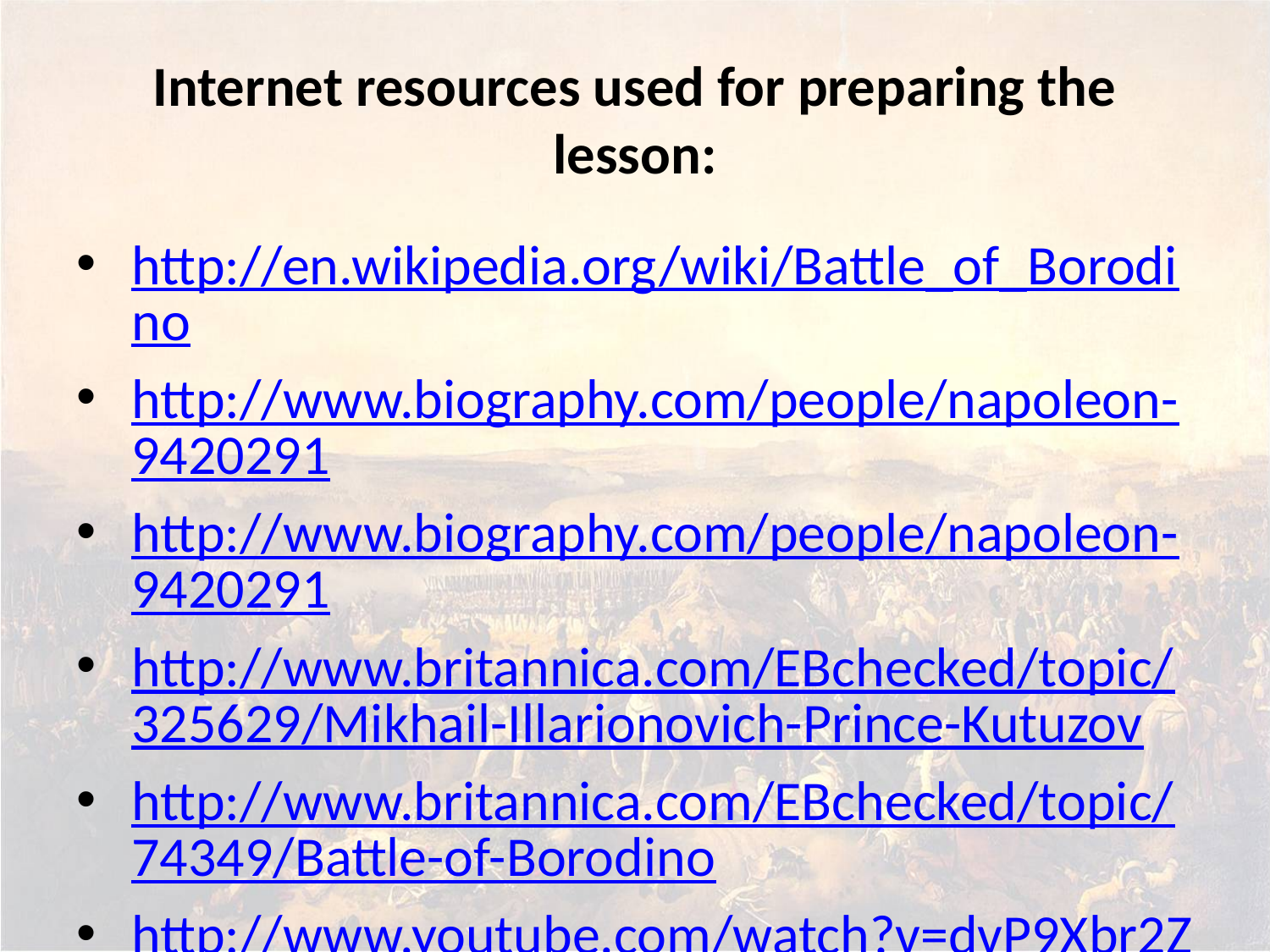

# Internet resources used for preparing the lesson:
http://en.wikipedia.org/wiki/Battle_of_Borodino
http://www.biography.com/people/napoleon-9420291
http://www.biography.com/people/napoleon-9420291
http://www.britannica.com/EBchecked/topic/325629/Mikhail-Illarionovich-Prince-Kutuzov
http://www.britannica.com/EBchecked/topic/74349/Battle-of-Borodino
http://www.youtube.com/watch?v=dvP9Xbr2ZhE
http://www.youtube.com/watch?v=dvP9Xbr2ZhE
http://zanimatika.narod.ru/RF_Borodino_viktorina.htm